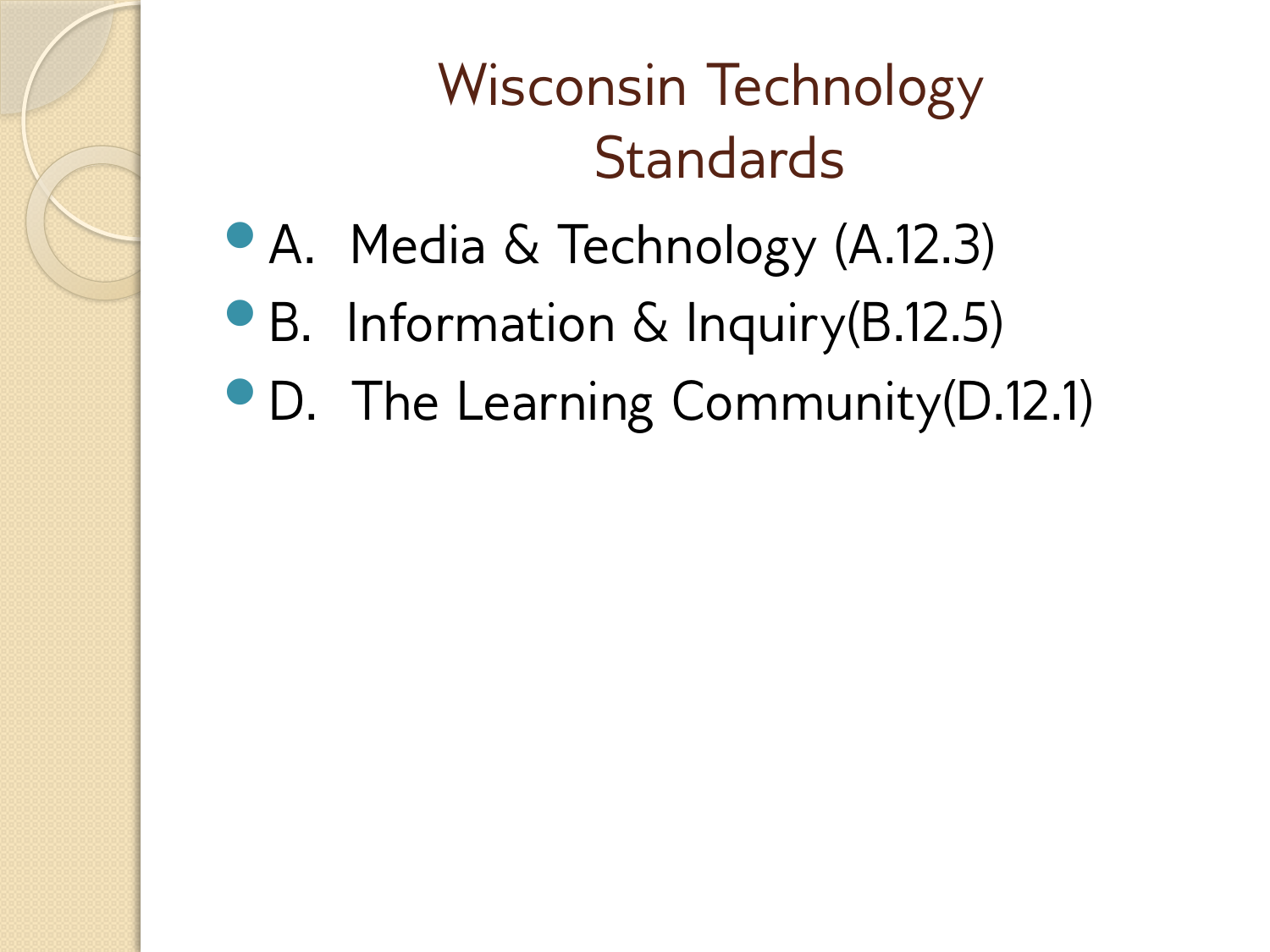

# Wisconsin Technology Standards
A.  Media & Technology (A.12.3)
B.  Information & Inquiry(B.12.5)
D.  The Learning Community(D.12.1)